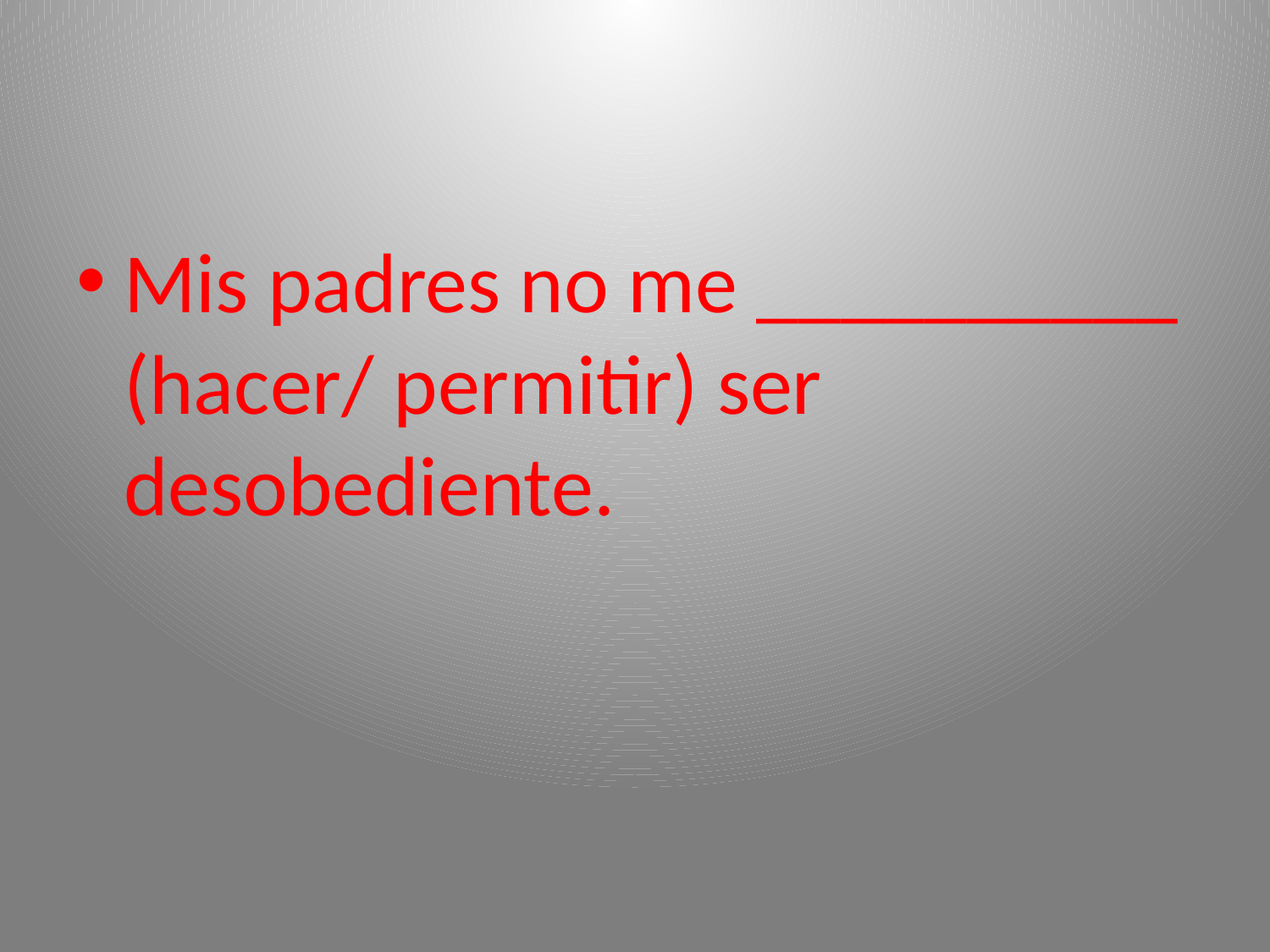

#
Mis padres no me __________ (hacer/ permitir) ser desobediente.